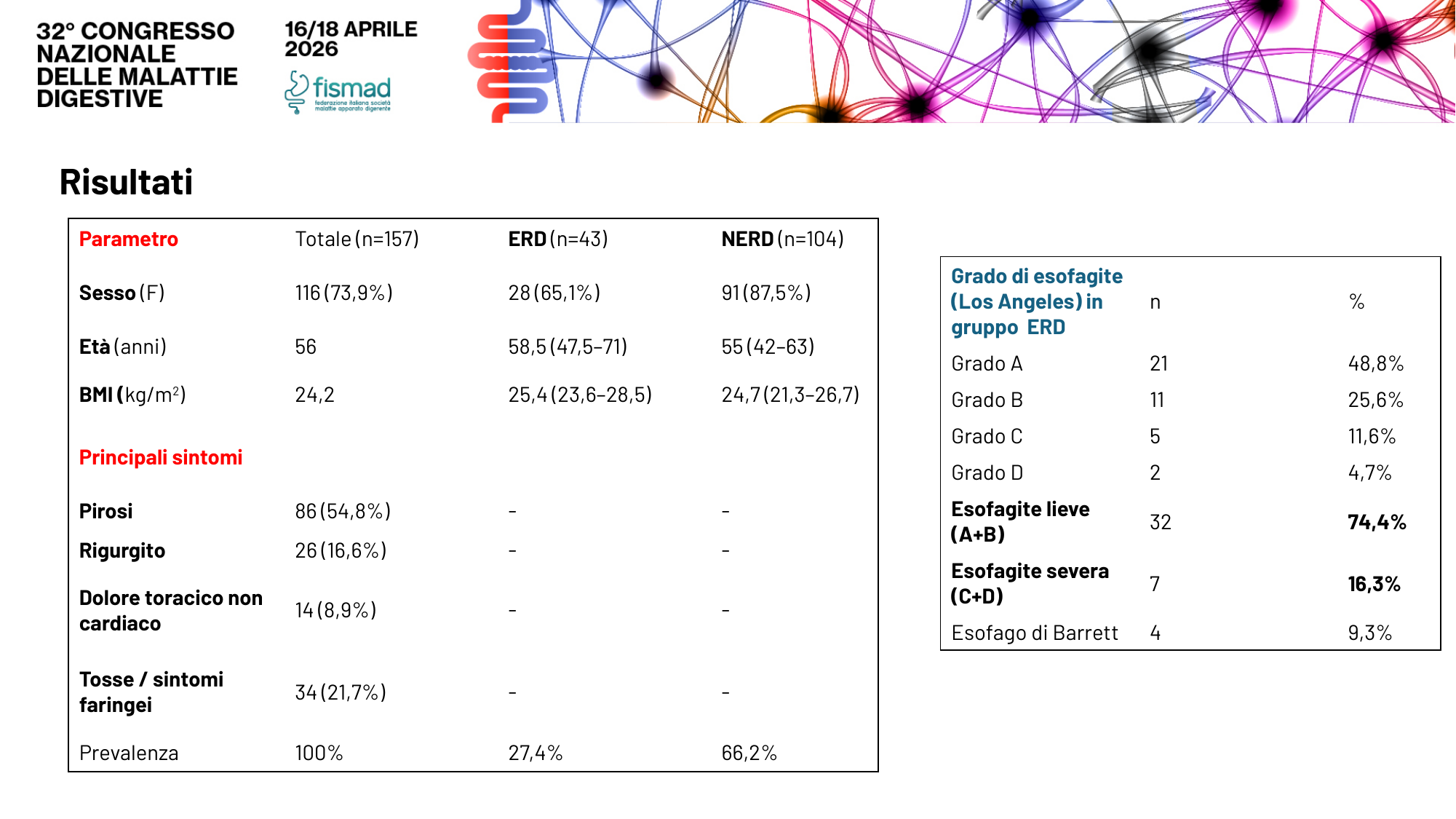

Risultati
| Parametro | Totale (n=157) | ERD (n=43) | NERD (n=104) |
| --- | --- | --- | --- |
| Sesso (F) | 116 (73,9%) | 28 (65,1%) | 91 (87,5%) |
| Età (anni) | 56 | 58,5 (47,5–71) | 55 (42–63) |
| BMI (kg/m2) | 24,2 | 25,4 (23,6–28,5) | 24,7 (21,3–26,7) |
| Principali sintomi |  |  |  |
| Pirosi | 86 (54,8%) | - | - |
| Rigurgito | 26 (16,6%) | - | - |
| Dolore toracico non cardiaco | 14 (8,9%) | - | - |
| Tosse / sintomi faringei | 34 (21,7%) | - | - |
| Prevalenza | 100% | 27,4% | 66,2% |
| Grado di esofagite (Los Angeles) in gruppo ERD | n | % |
| --- | --- | --- |
| Grado A | 21 | 48,8% |
| Grado B | 11 | 25,6% |
| Grado C | 5 | 11,6% |
| Grado D | 2 | 4,7% |
| Esofagite lieve (A+B) | 32 | 74,4% |
| Esofagite severa (C+D) | 7 | 16,3% |
| Esofago di Barrett | 4 | 9,3% |